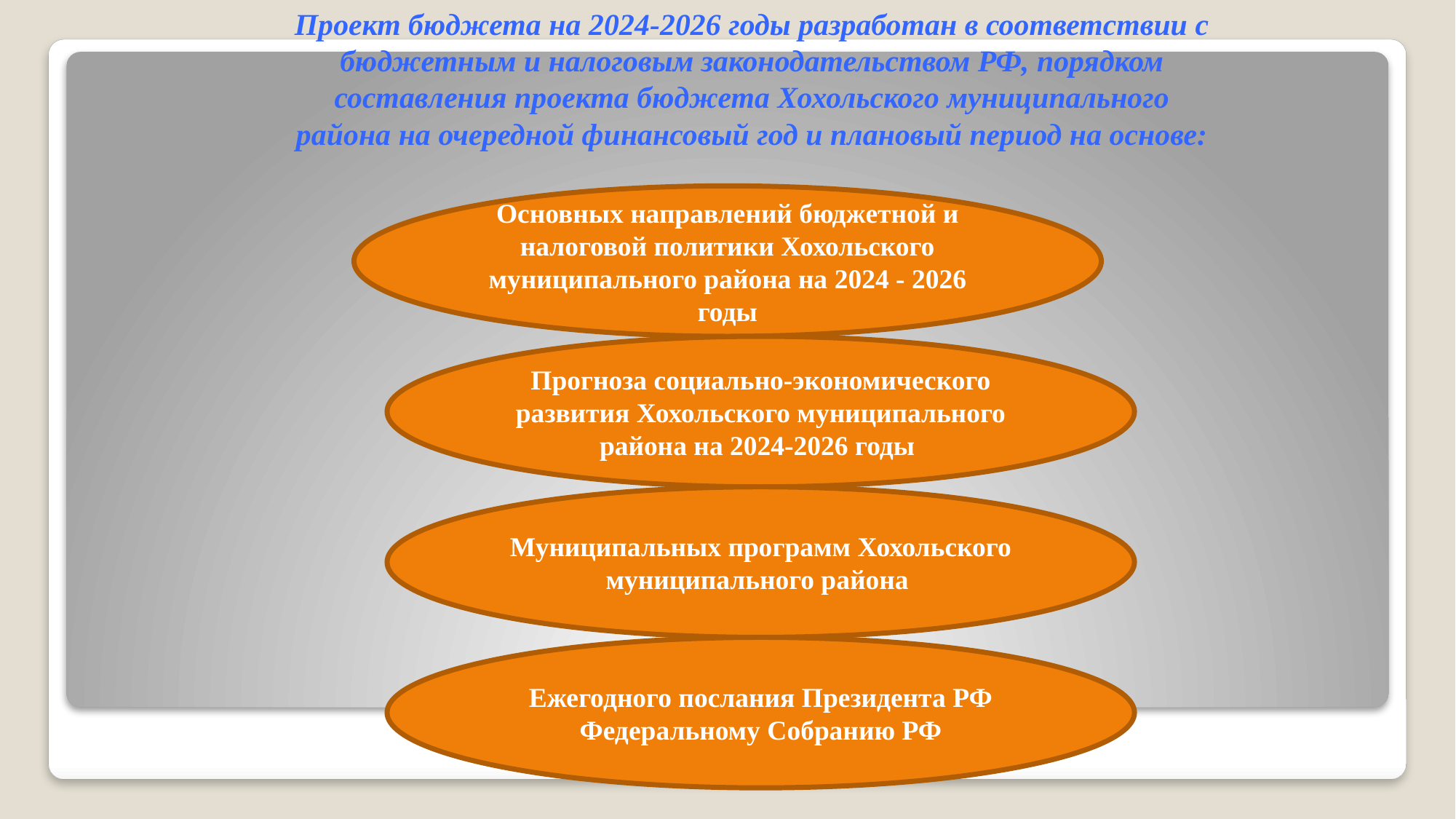

Проект бюджета на 2024-2026 годы разработан в соответствии с бюджетным и налоговым законодательством РФ, порядком составления проекта бюджета Хохольского муниципального района на очередной финансовый год и плановый период на основе:
Основных направлений бюджетной и налоговой политики Хохольского муниципального района на 2024 - 2026 годы
Прогноза социально-экономического развития Хохольского муниципального района на 2024-2026 годы
Муниципальных программ Хохольского муниципального района
Ежегодного послания Президента РФ Федеральному Собранию РФ